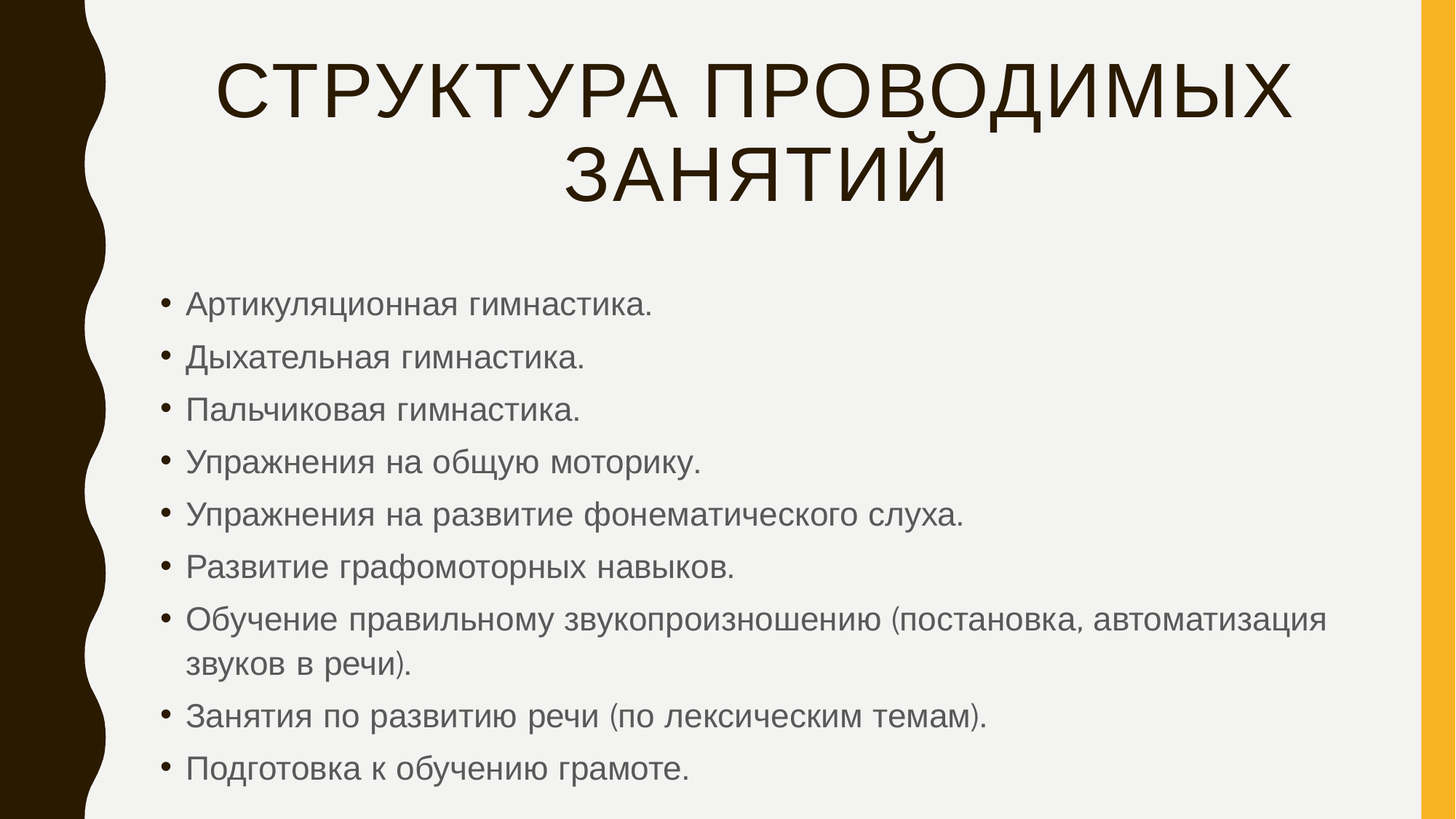

# Структура проводимых занятий
Артикуляционная гимнастика.
Дыхательная гимнастика.
Пальчиковая гимнастика.
Упражнения на общую моторику.
Упражнения на развитие фонематического слуха.
Развитие графомоторных навыков.
Обучение правильному звукопроизношению (постановка, автоматизация звуков в речи).
Занятия по развитию речи (по лексическим темам).
Подготовка к обучению грамоте.